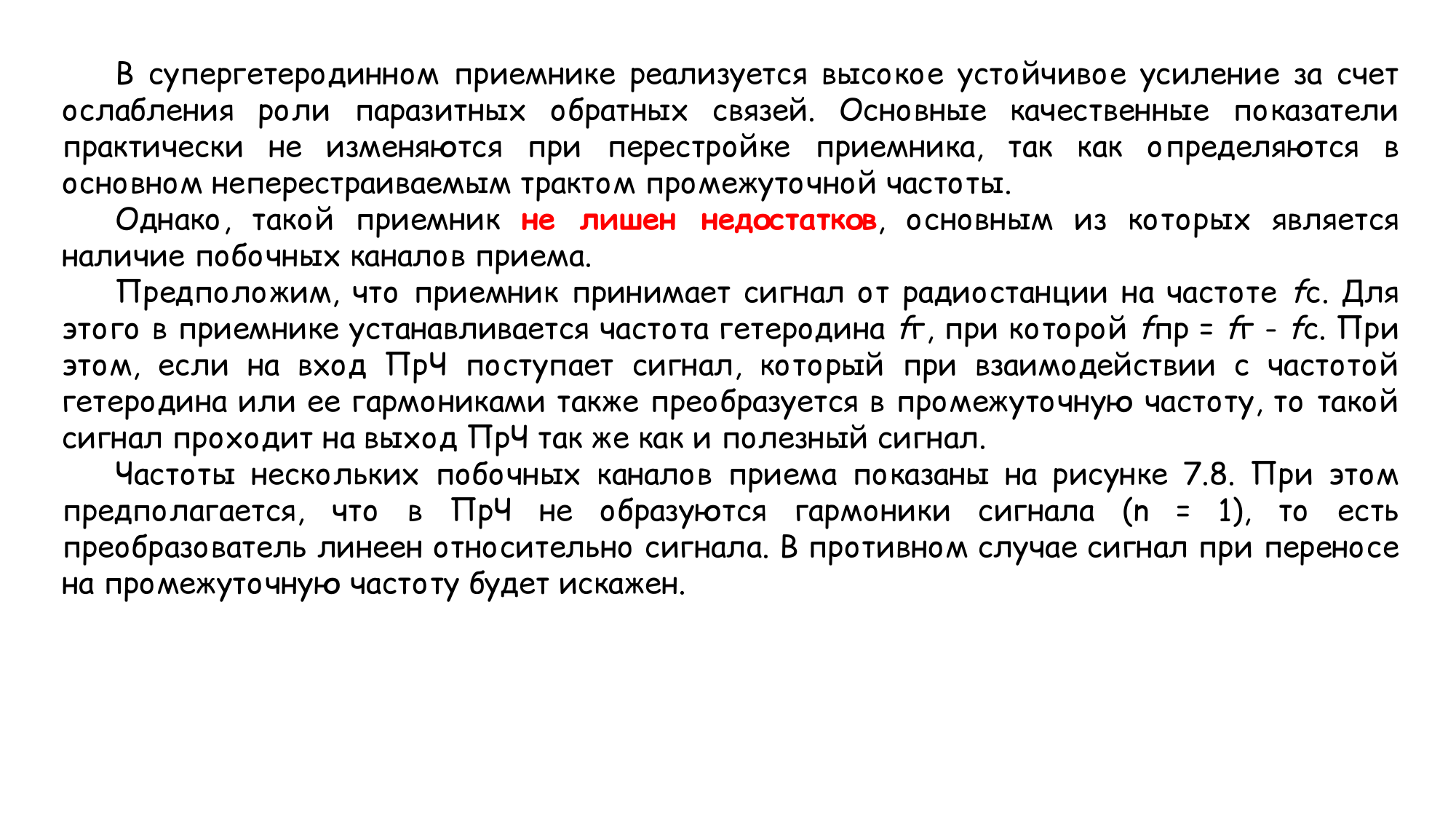

В супергетеродинном приемнике реализуется высокое устойчивое усиление за счет ослабления роли паразитных обратных связей. Основные качественные показатели практически не изменяются при перестройке приемника, так как определяются в основном неперестраиваемым трактом промежуточной частоты.
Однако, такой приемник не лишен недостатков, основным из которых является наличие побочных каналов приема.
Предположим, что приемник принимает сигнал от радиостанции на частоте fс. Для этого в приемнике устанавливается частота гетеродина fг, при которой fпр = fг - fс. При этом, если на вход ПрЧ поступает сигнал, который при взаимодействии с частотой гетеродина или ее гармониками также преобразуется в промежуточную частоту, то такой сигнал проходит на выход ПрЧ так же как и полезный сигнал.
Частоты нескольких побочных каналов приема показаны на рисунке 7.8. При этом предполагается, что в ПрЧ не образуются гармоники сигнала (n = 1), то есть преобразователь линеен относительно сигнала. В противном случае сигнал при переносе на промежуточную частоту будет искажен.